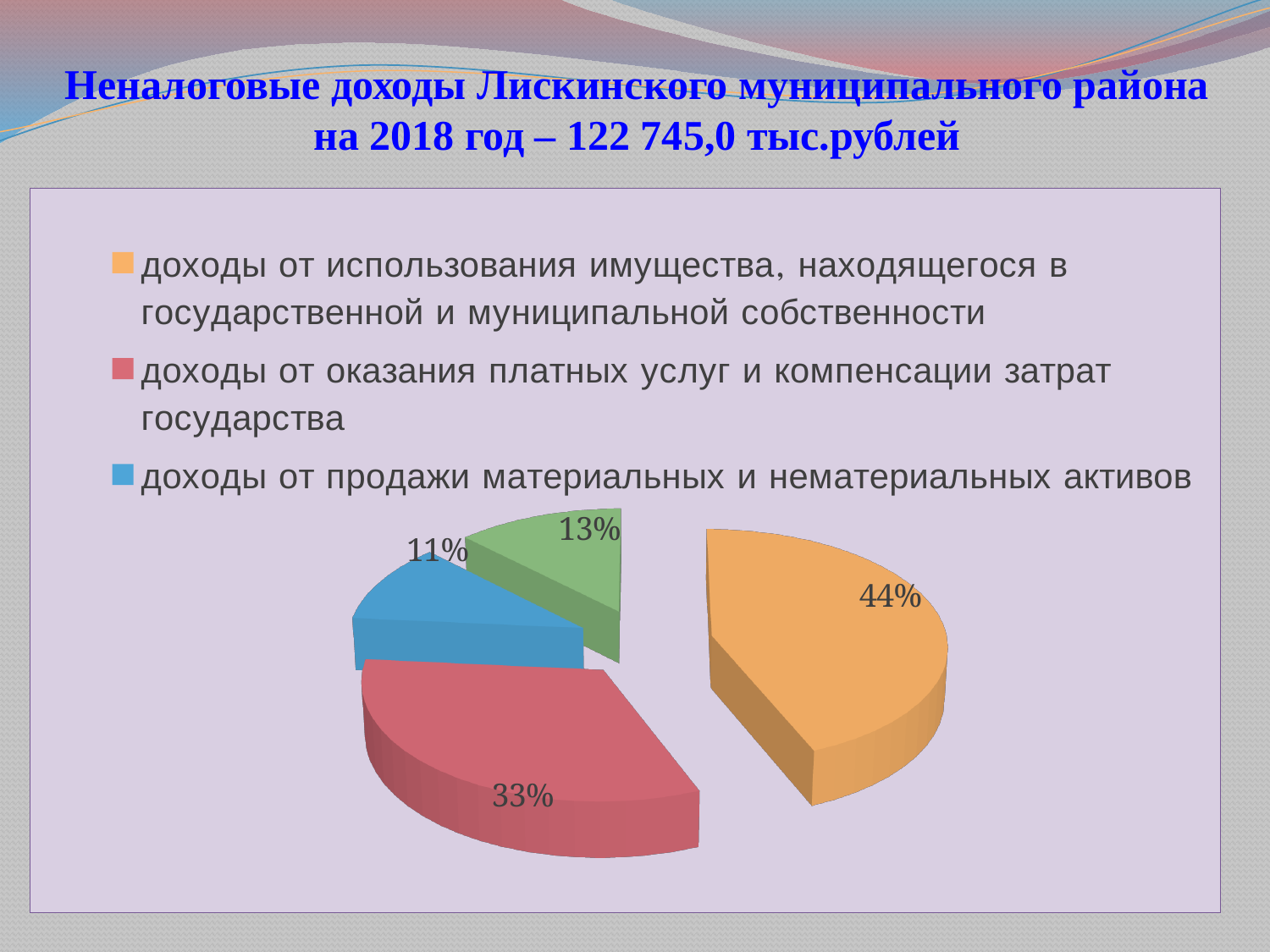

# Неналоговые доходы Лискинского муниципального района на 2018 год – 122 745,0 тыс.рублей

[unsupported chart]